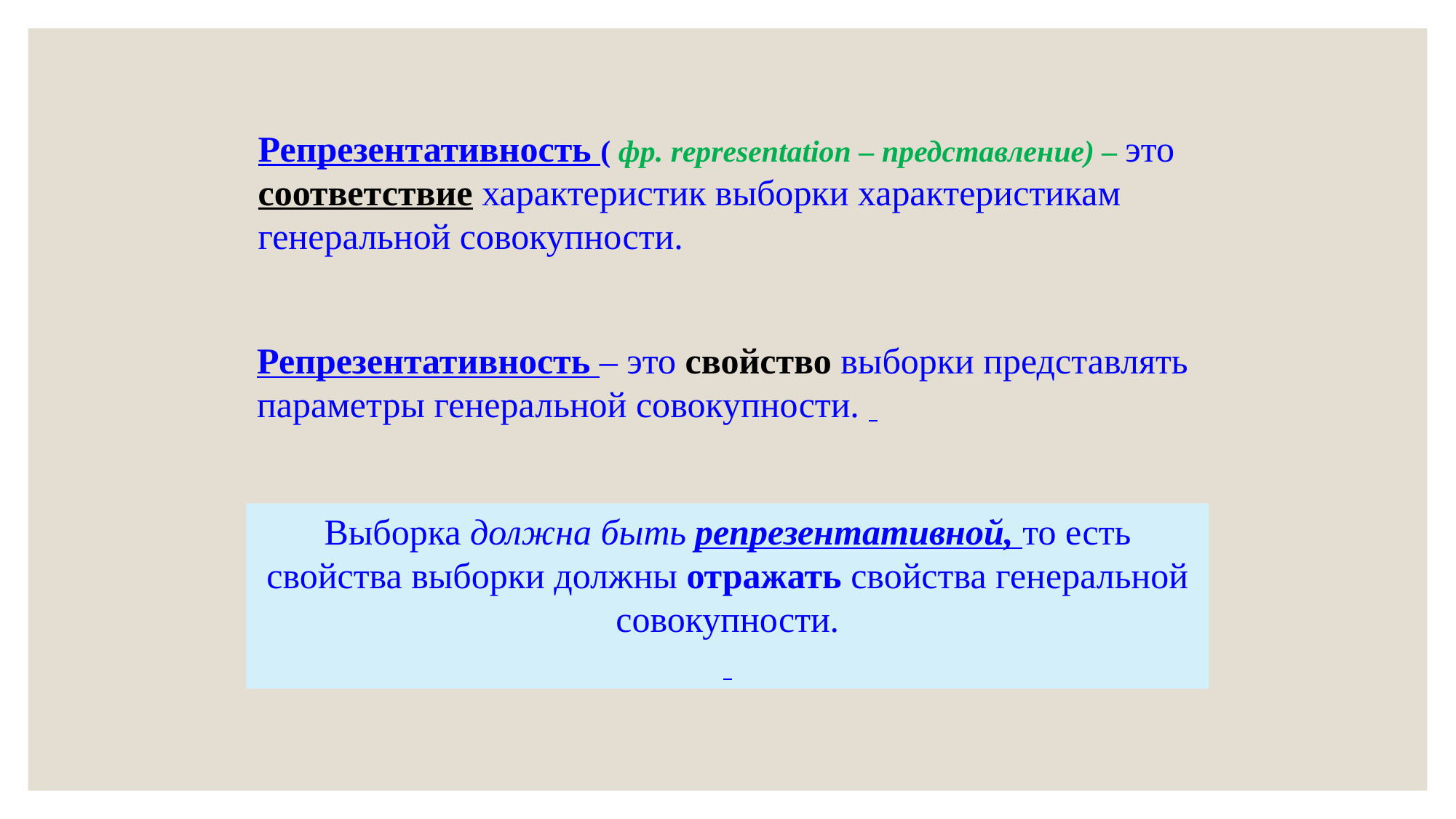

Репрезентативность ( фр. representation – представление) – это соответствие характеристик выборки характеристикам генеральной совокупности.

Репрезентативность – это свойство выборки представлять параметры генеральной совокупности.
Выборка должна быть репрезентативной, то есть свойства выборки должны отражать свойства генеральной совокупности.